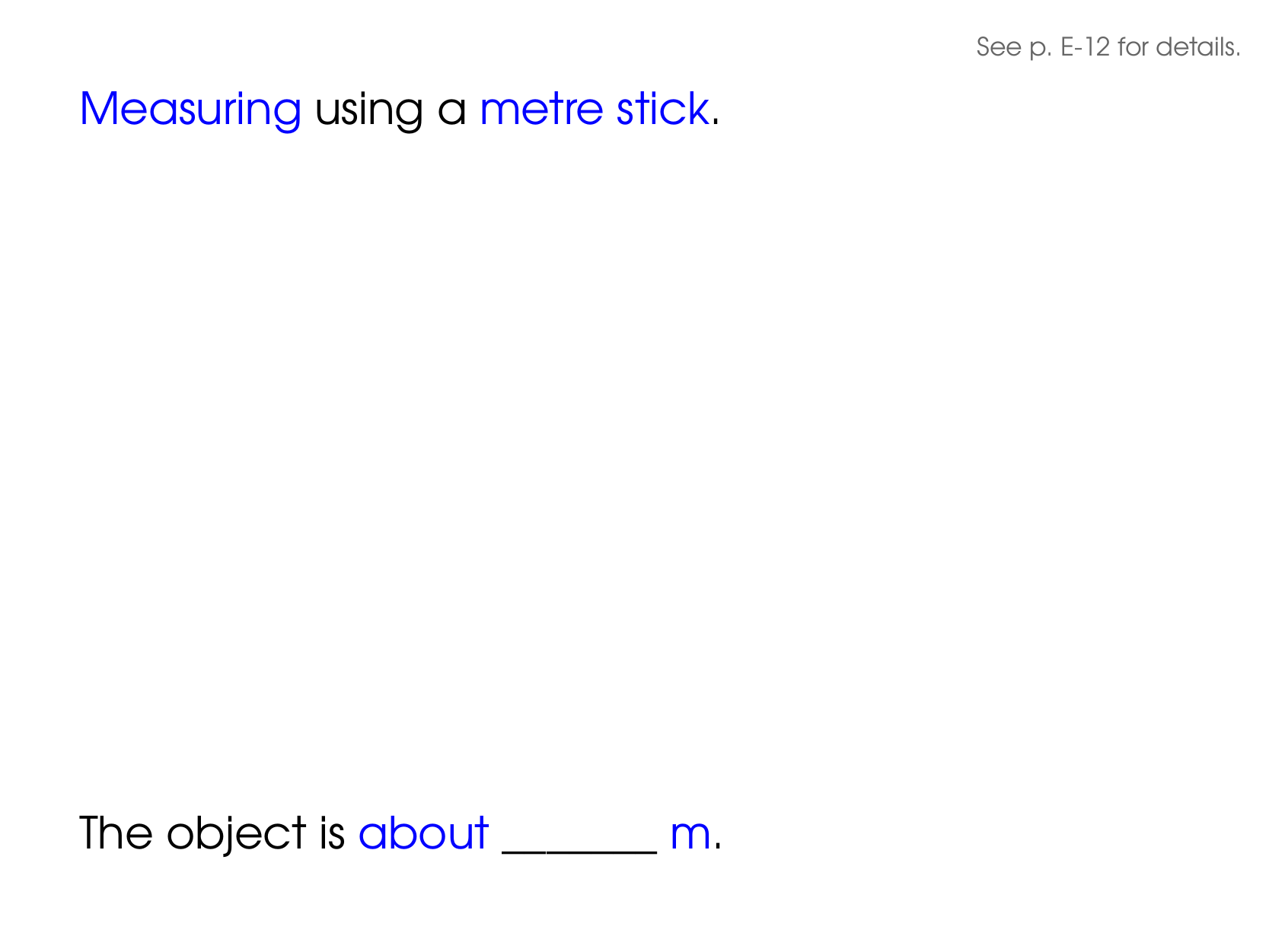

See p. E-12 for details.
Measuring using a metre stick.
The object is about _______ m.